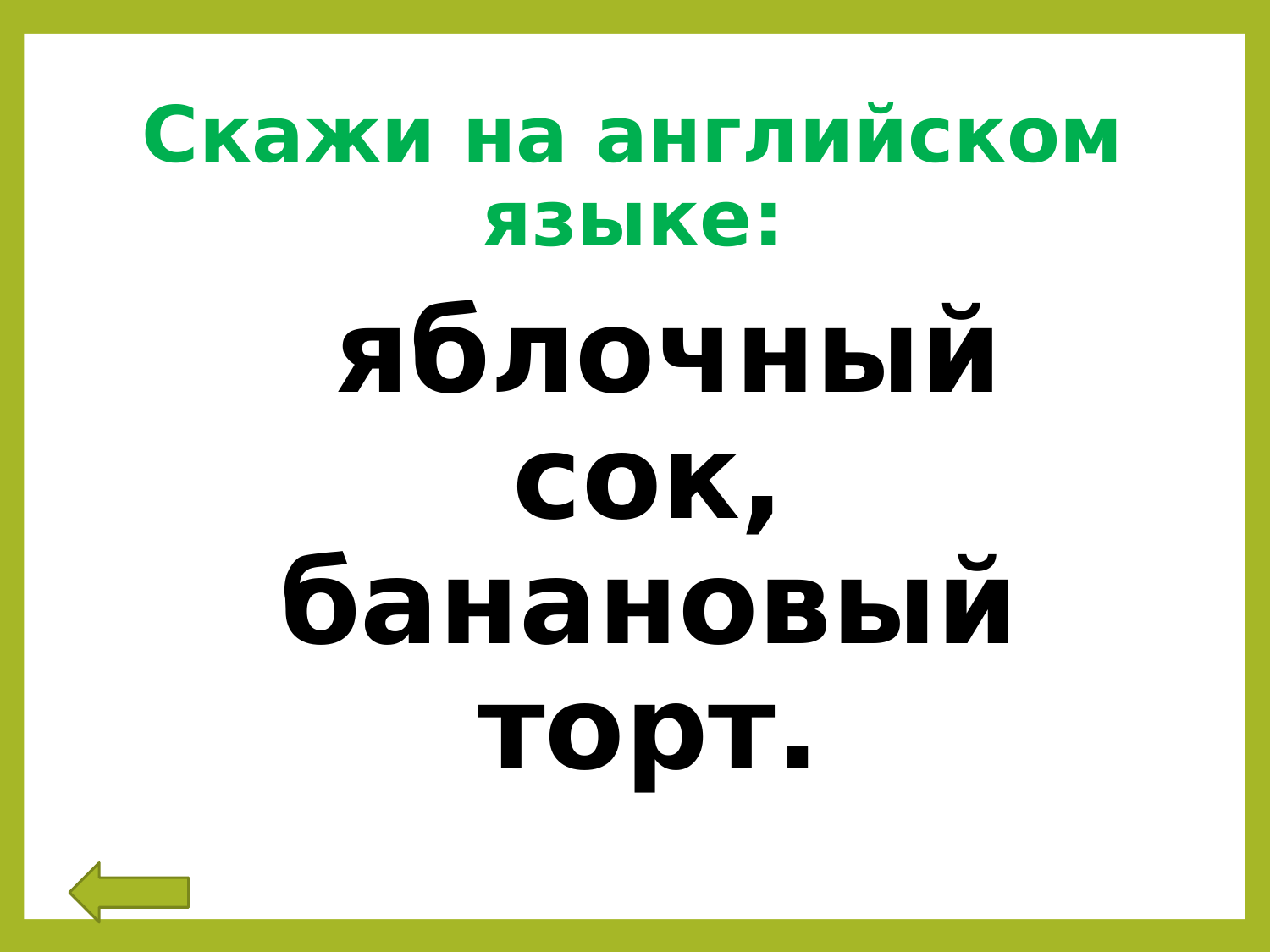

# Скажи на английском языке:
  яблочный сок, банановый торт.